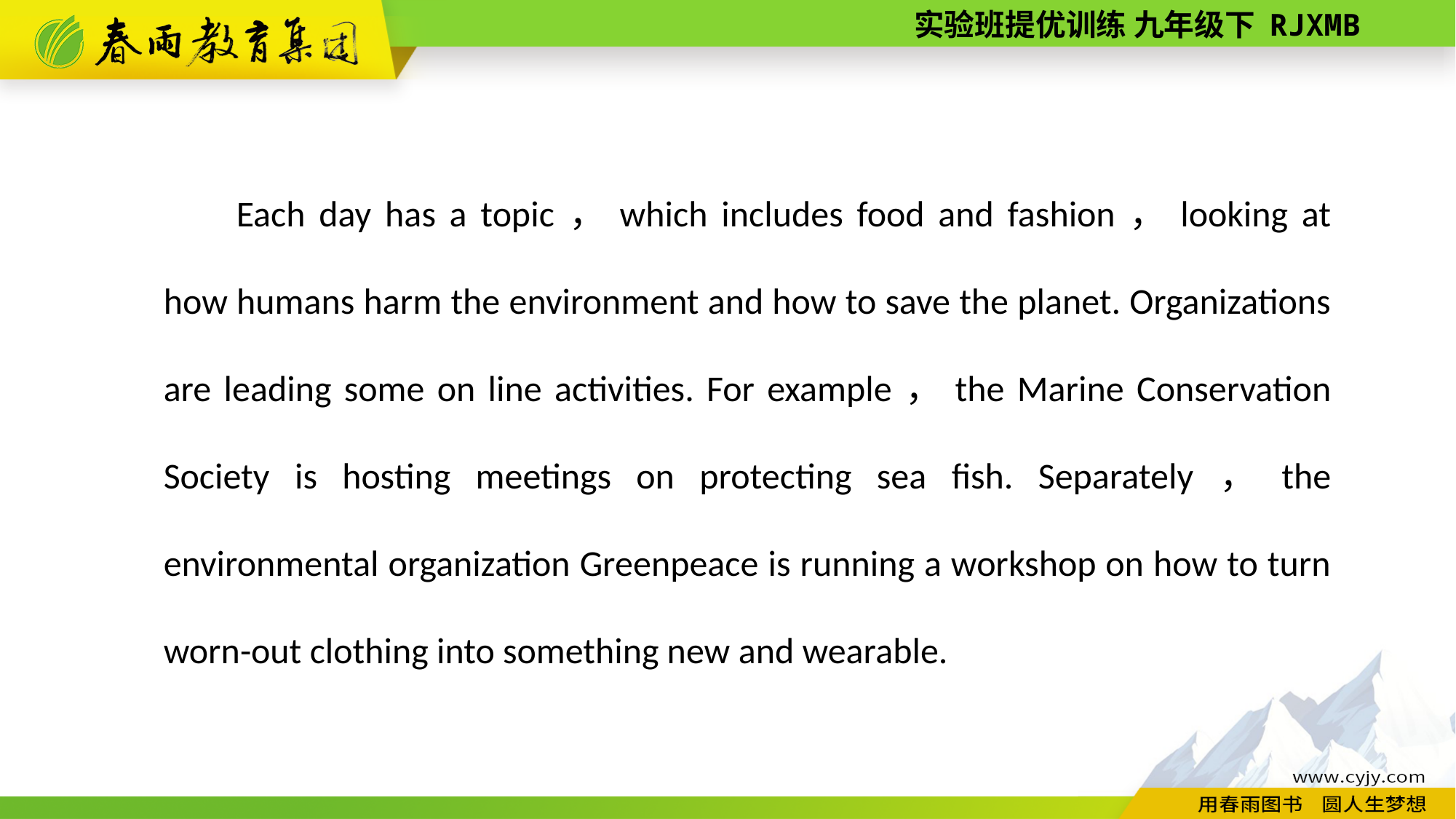

Each day has a topic，which includes food and fashion，looking at how humans harm the environment and how to save the planet. Organizations are leading some on line activities. For example，the Marine Conservation Society is hosting meetings on protecting sea fish. Separately，the environmental organization Greenpeace is running a workshop on how to turn worn­-out clothing into something new and wearable.